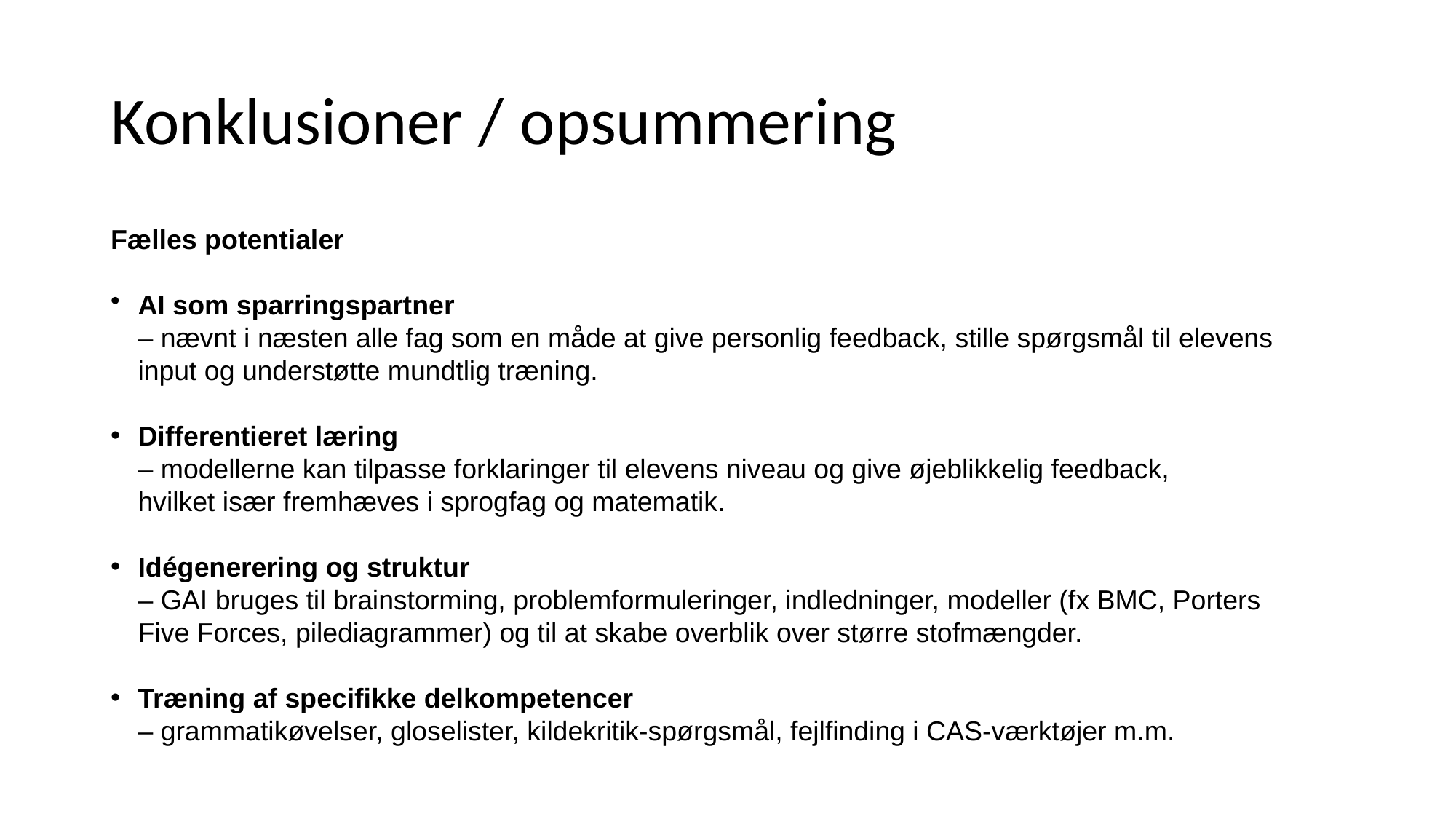

# Konklusioner / opsummering
Fælles potentialer

AI som sparringspartner 
– nævnt i næsten alle fag som en måde at give personlig feedback, stille spørgsmål til elevens input og understøtte mundtlig træning.

Differentieret læring 
– modellerne kan tilpasse forklaringer til elevens niveau og give øjeblikkelig feedback,
hvilket især fremhæves i sprogfag og matematik.

Idégenerering og struktur 
– GAI bruges til brainstorming, problemformuleringer, indledninger, modeller (fx BMC, Porters Five Forces, pilediagrammer) og til at skabe overblik over større stofmængder.

Træning af specifikke delkompetencer 
– grammatik­øvelser, gloselister, kildekritik-spørgsmål, fejlfinding i CAS‑værktøjer m.m.